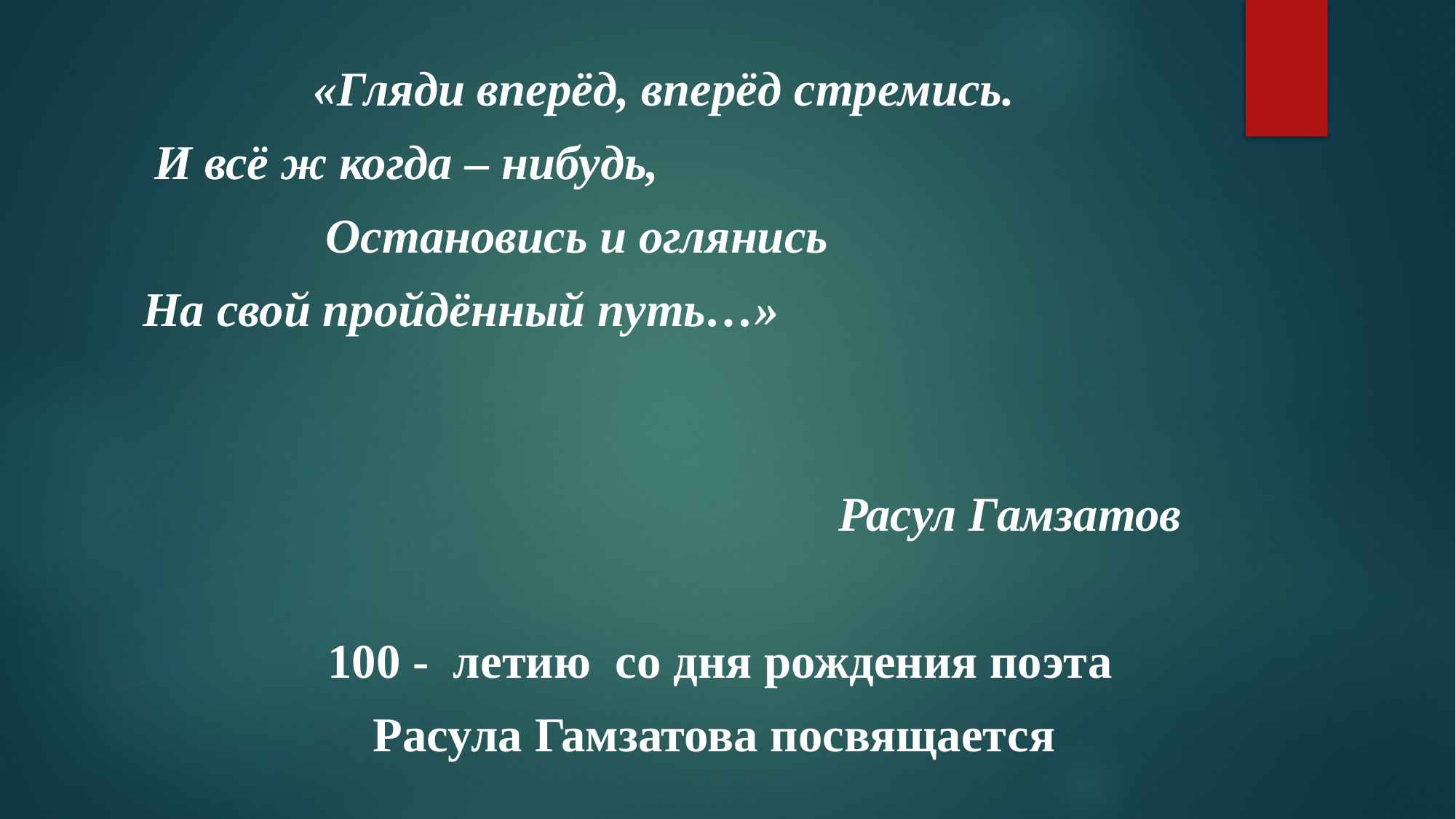

«Гляди вперёд, вперёд стремись.
 И всё ж когда – нибудь,
               Остановись и оглянись
На свой пройдённый путь…»

                                                   Расул Гамзатов

          100 -  летию  со дня рождения поэта
         Расула Гамзатова посвящается